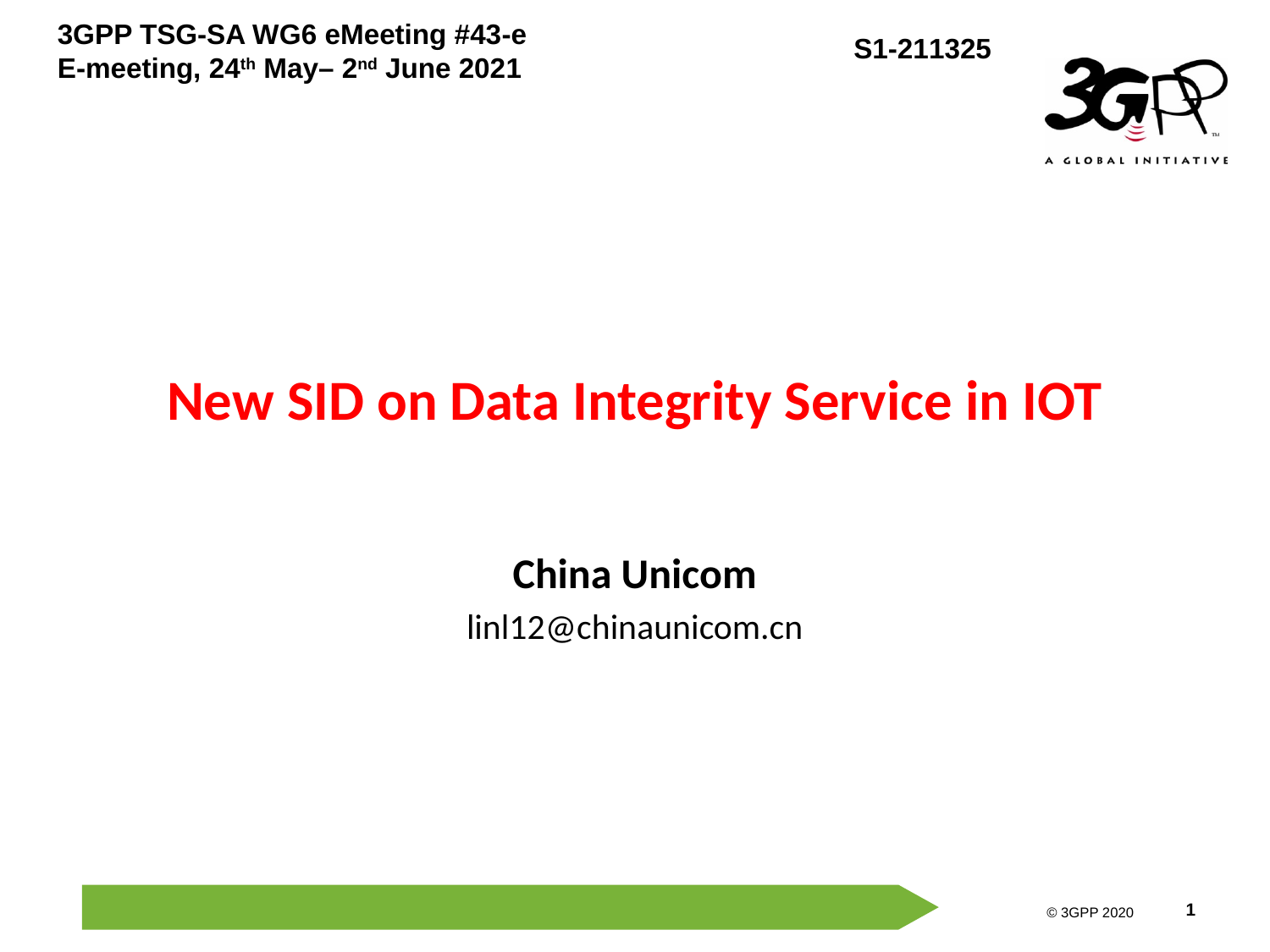

# New SID on Data Integrity Service in IOT
China Unicom
linl12@chinaunicom.cn